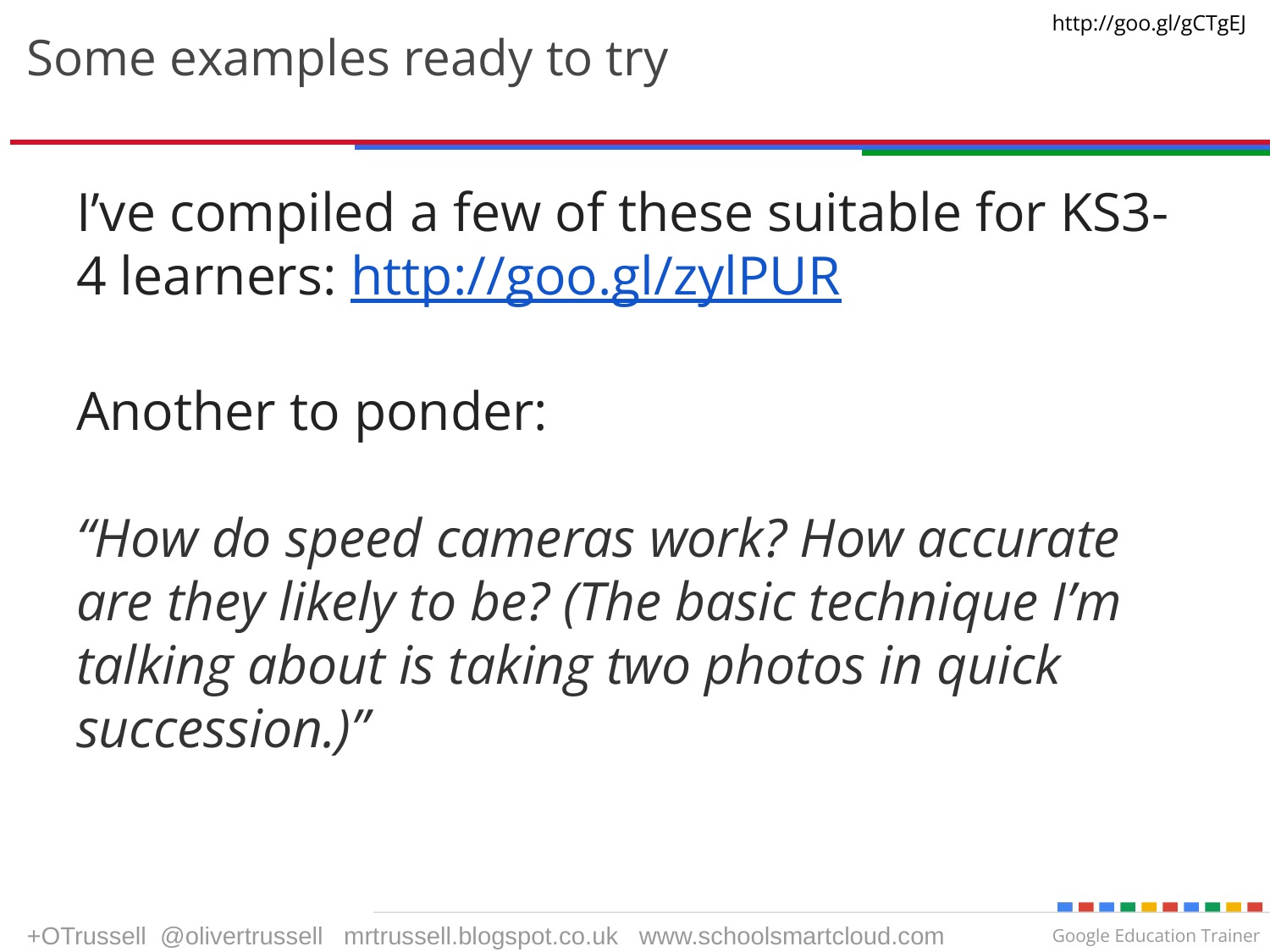

# Some examples ready to try
I’ve compiled a few of these suitable for KS3-4 learners: http://goo.gl/zylPUR

Another to ponder:

“How do speed cameras work? How accurate are they likely to be? (The basic technique I’m talking about is taking two photos in quick succession.)”